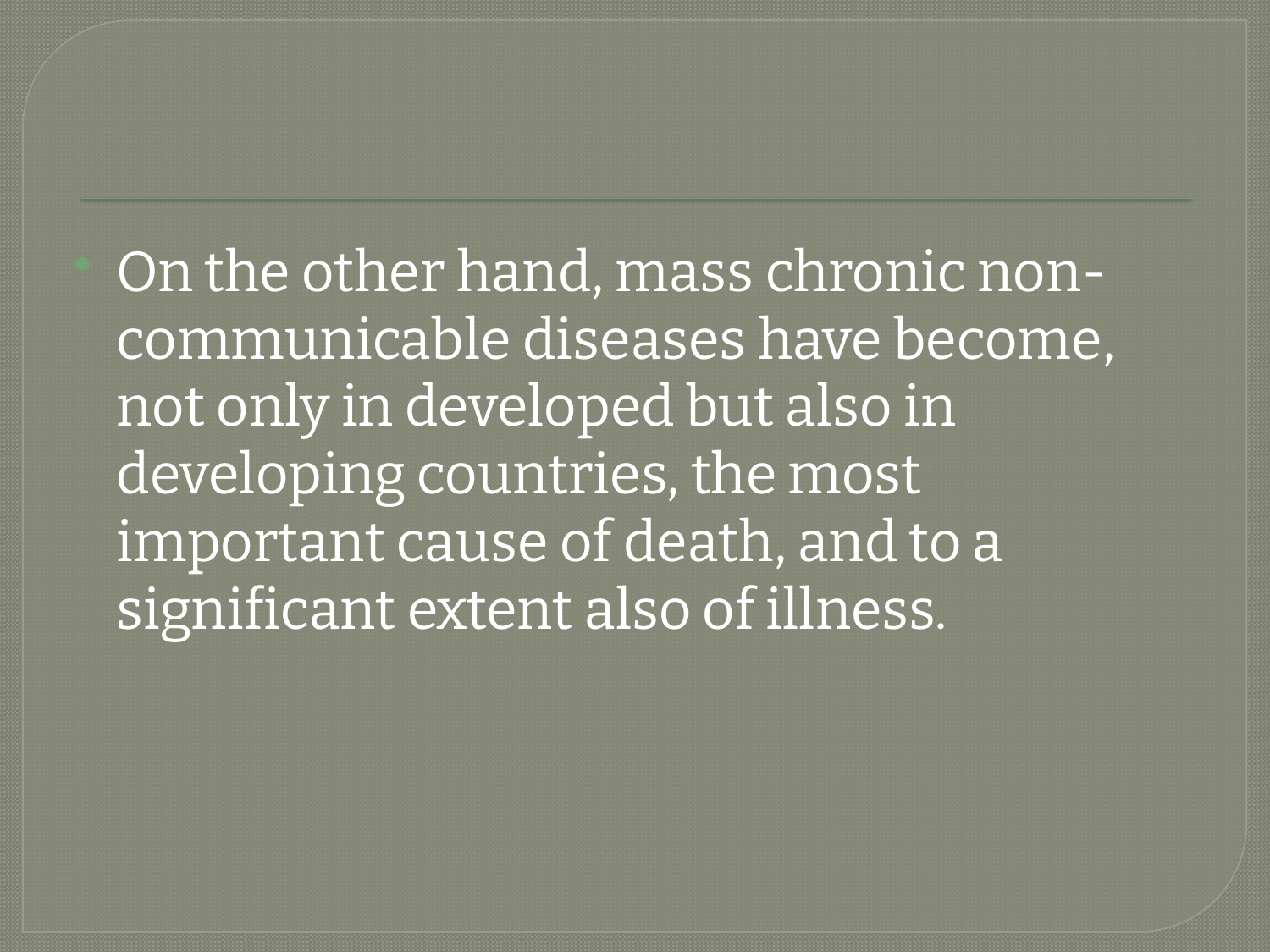

#
On the other hand, mass chronic non-communicable diseases have become, not only in developed but also in developing countries, the most important cause of death, and to a significant extent also of illness.